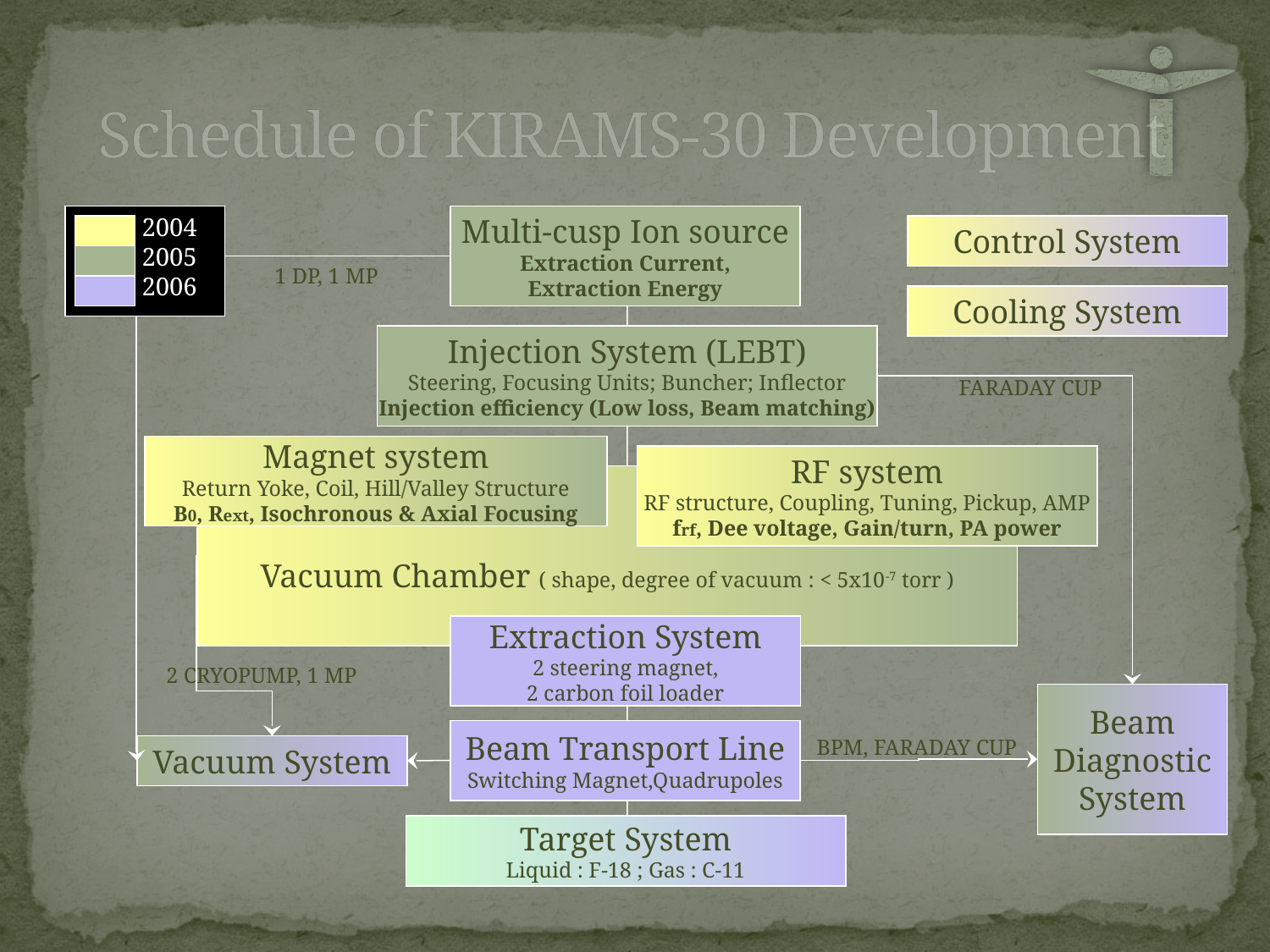

# Schedule of KIRAMS-30 Development

2004
2005
2006

Multi-cusp Ion source
Extraction Current,
Extraction Energy
Control System
1 DP, 1 MP
Cooling System

Injection System (LEBT)
Steering, Focusing Units; Buncher; Inflector
Injection efficiency (Low loss, Beam matching)
FARADAY CUP
Magnet system
Return Yoke, Coil, Hill/Valley Structure
B0, Rext, Isochronous & Axial Focusing
RF system
RF structure, Coupling, Tuning, Pickup, AMP
frf, Dee voltage, Gain/turn, PA power

Vacuum Chamber ( shape, degree of vacuum : < 5x10-7 torr )
Extraction System
2 steering magnet,
2 carbon foil loader
2 CRYOPUMP, 1 MP
Beam
Diagnostic
System
Beam Transport Line
Switching Magnet,Quadrupoles
BPM, FARADAY CUP
Vacuum System
Target System
Liquid : F-18 ; Gas : C-11